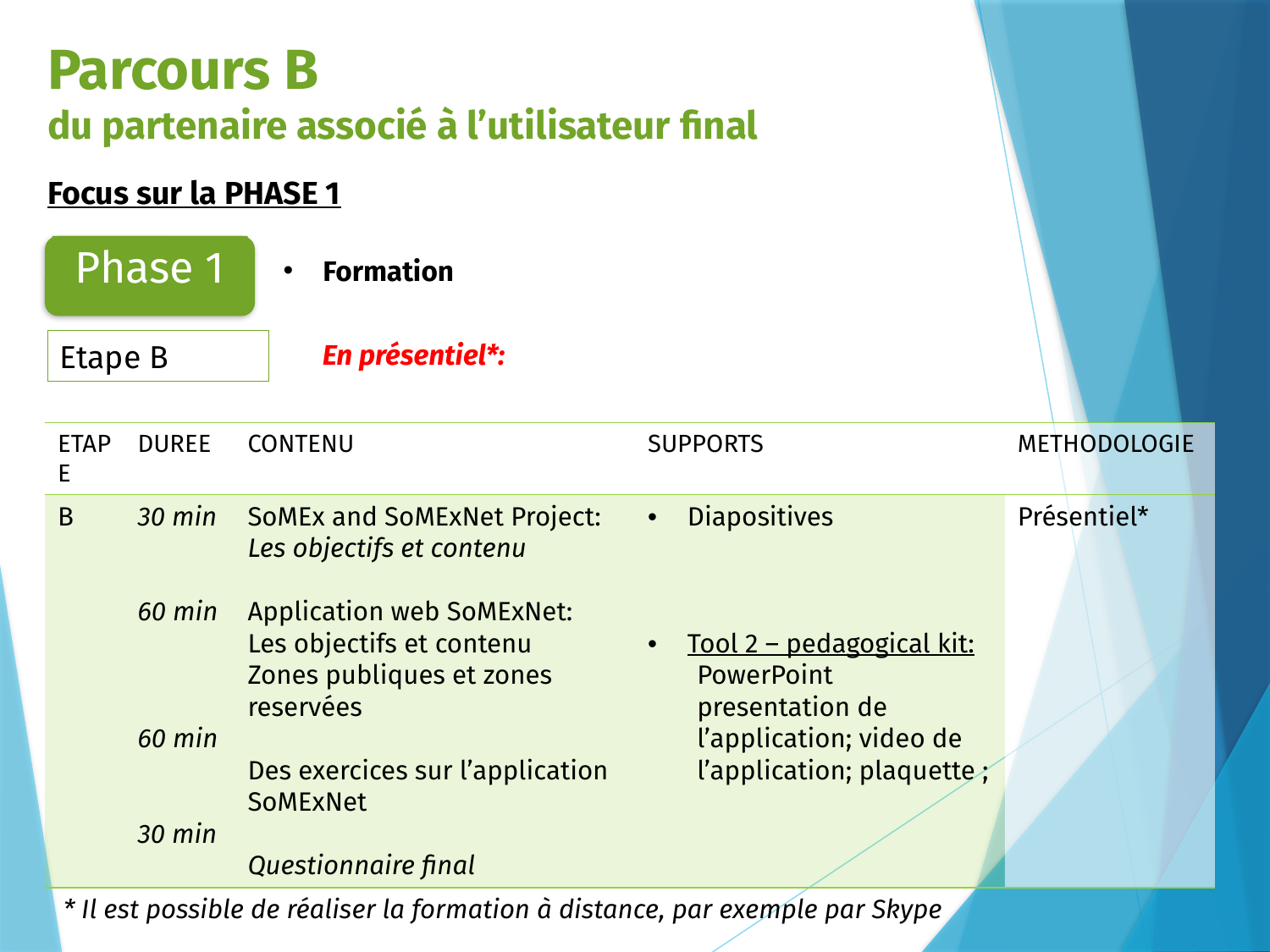

# Parcours B du partenaire associé à l’utilisateur final
Focus sur la PHASE 1

Formation

Phase 1
Etape B
En présentiel*:
| ETAPE | DUREE | CONTENU | SUPPORTS | METHODOLOGIE |
| --- | --- | --- | --- | --- |
| B | 30 min 60 min 60 min 30 min | SoMEx and SoMExNet Project: Les objectifs et contenu Application web SoMExNet: Les objectifs et contenu Zones publiques et zones reservées Des exercices sur l’application SoMExNet Questionnaire final | Diapositives Tool 2 – pedagogical kit: PowerPoint presentation de l’application; video de l’application; plaquette ; | Présentiel\* |
* Il est possible de réaliser la formation à distance, par exemple par Skype